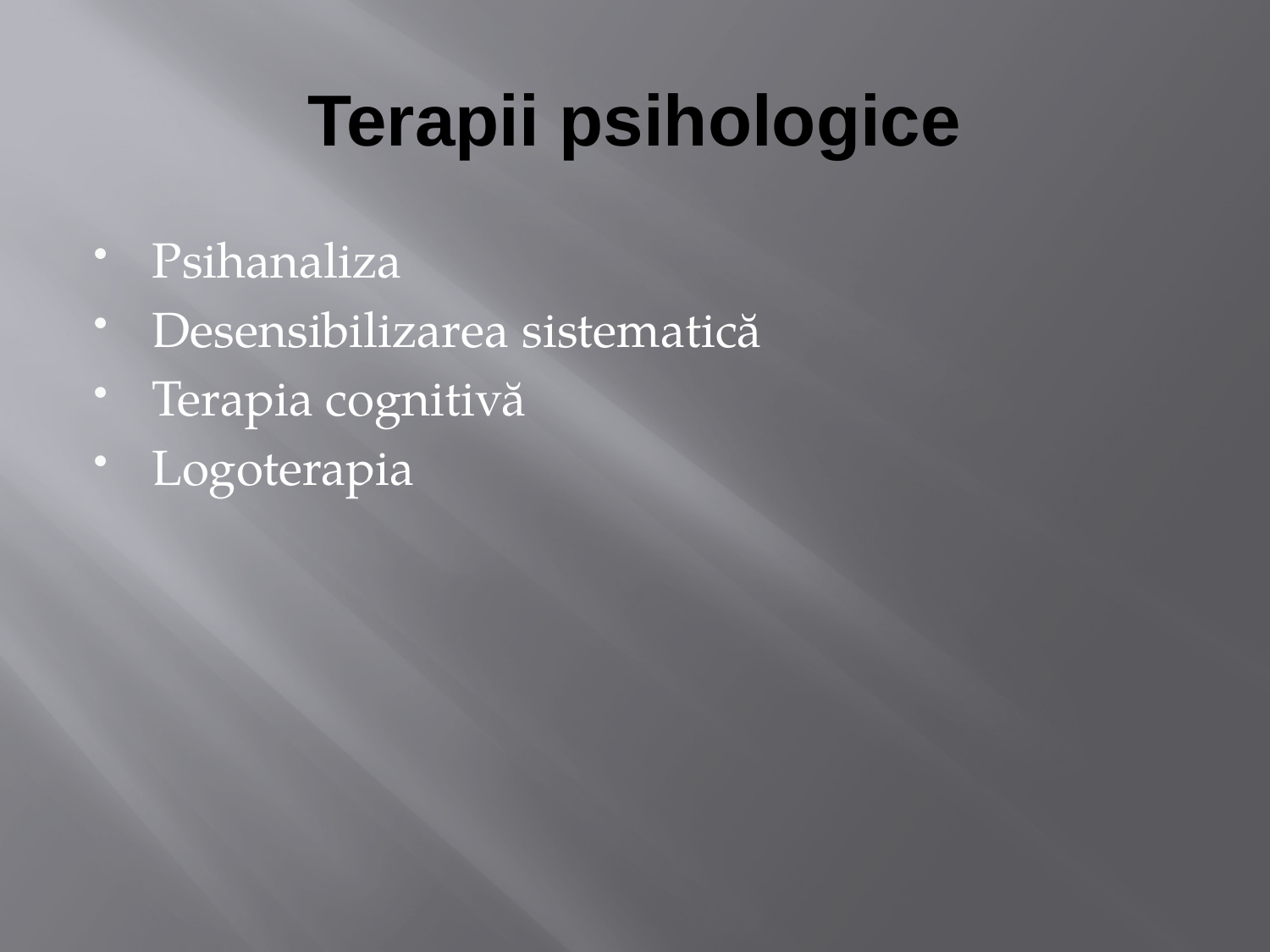

# Terapii psihologice
Psihanaliza
Desensibilizarea sistematică
Terapia cognitivă
Logoterapia